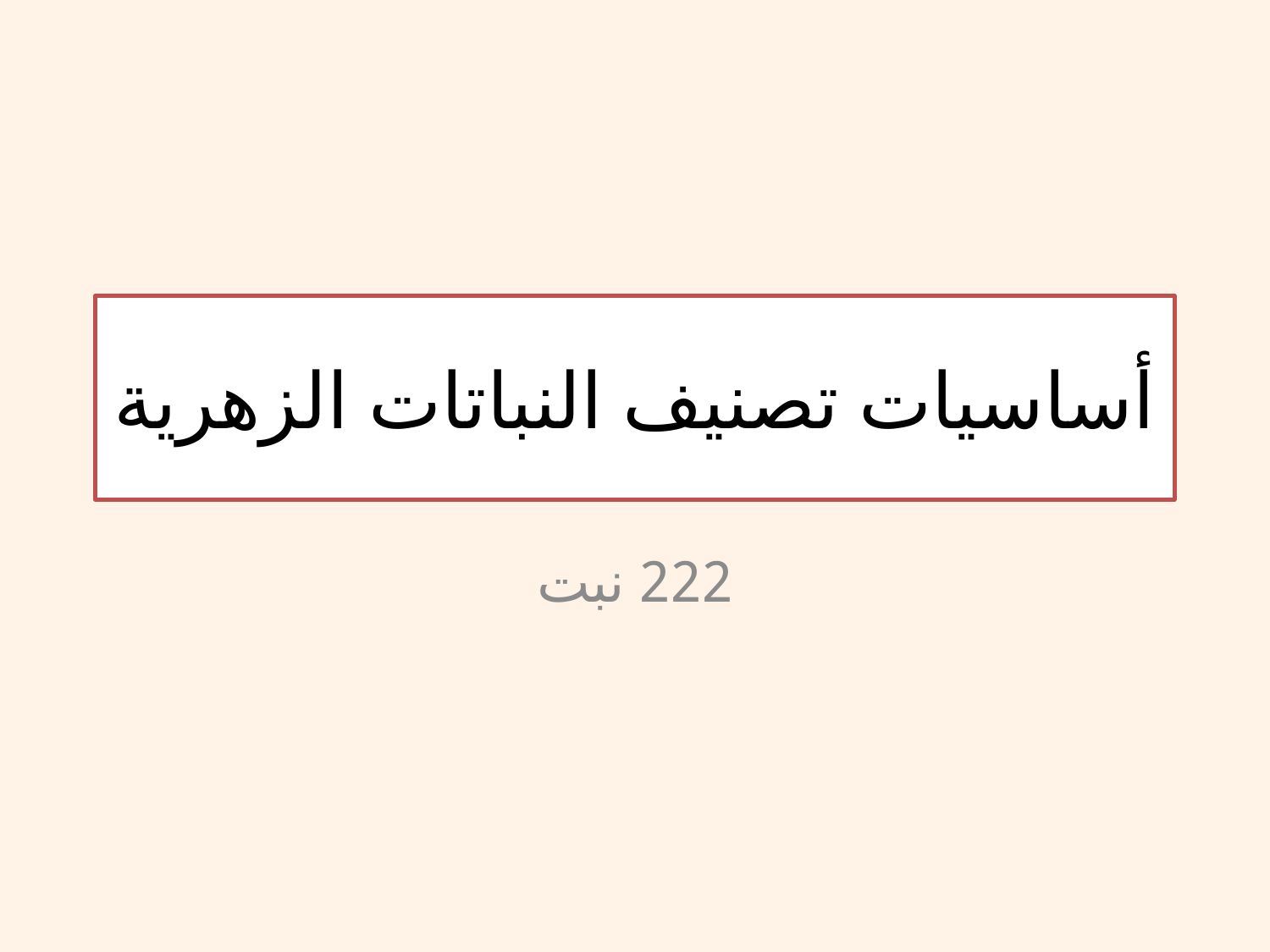

# أساسيات تصنيف النباتات الزهرية
222 نبت